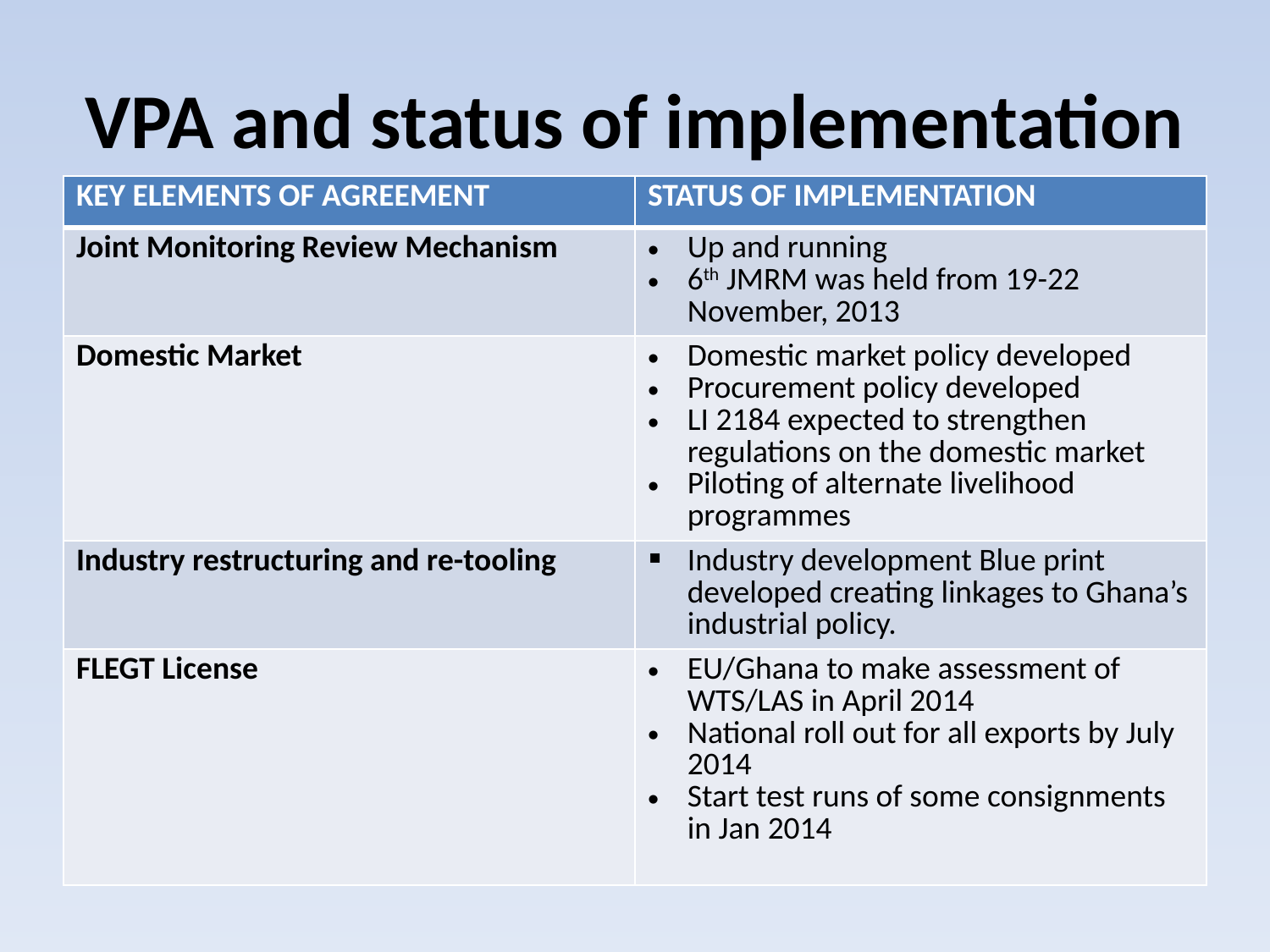

# VPA and status of implementation
| KEY ELEMENTS OF AGREEMENT | STATUS OF IMPLEMENTATION |
| --- | --- |
| Joint Monitoring Review Mechanism | Up and running 6th JMRM was held from 19-22 November, 2013 |
| Domestic Market | Domestic market policy developed Procurement policy developed LI 2184 expected to strengthen regulations on the domestic market Piloting of alternate livelihood programmes |
| Industry restructuring and re-tooling | Industry development Blue print developed creating linkages to Ghana’s industrial policy. |
| FLEGT License | EU/Ghana to make assessment of WTS/LAS in April 2014 National roll out for all exports by July 2014 Start test runs of some consignments in Jan 2014 |